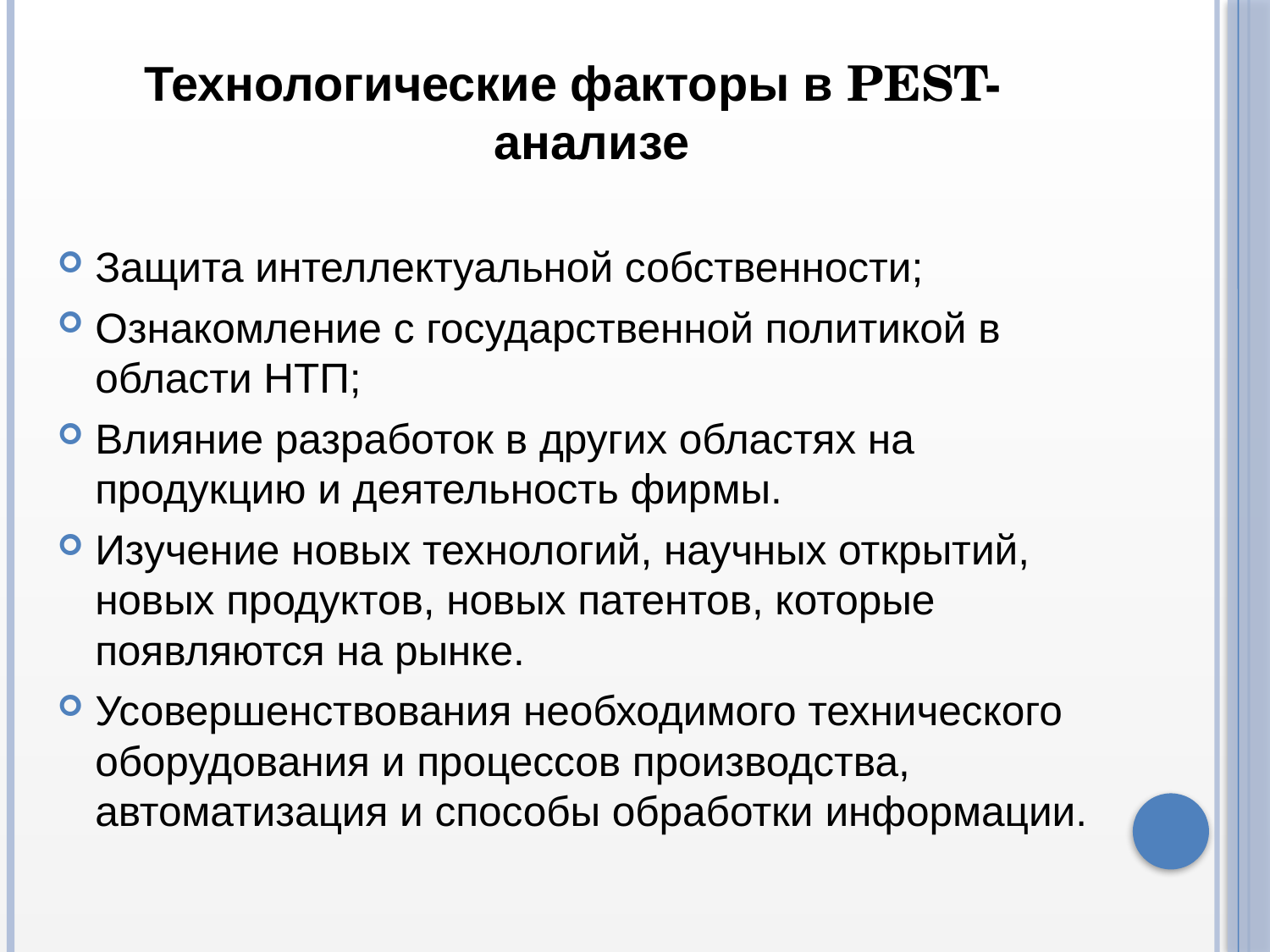

Технологические факторы в PEST-анализе

Защита интеллектуальной собственности;
Ознакомление с государственной политикой в области НТП;
Влияние разработок в других областях на продукцию и деятельность фирмы.
Изучение новых технологий, научных открытий, новых продуктов, новых патентов, которые появляются на рынке.
Усовершенствования необходимого технического оборудования и процессов производства, автоматизация и способы обработки информации.